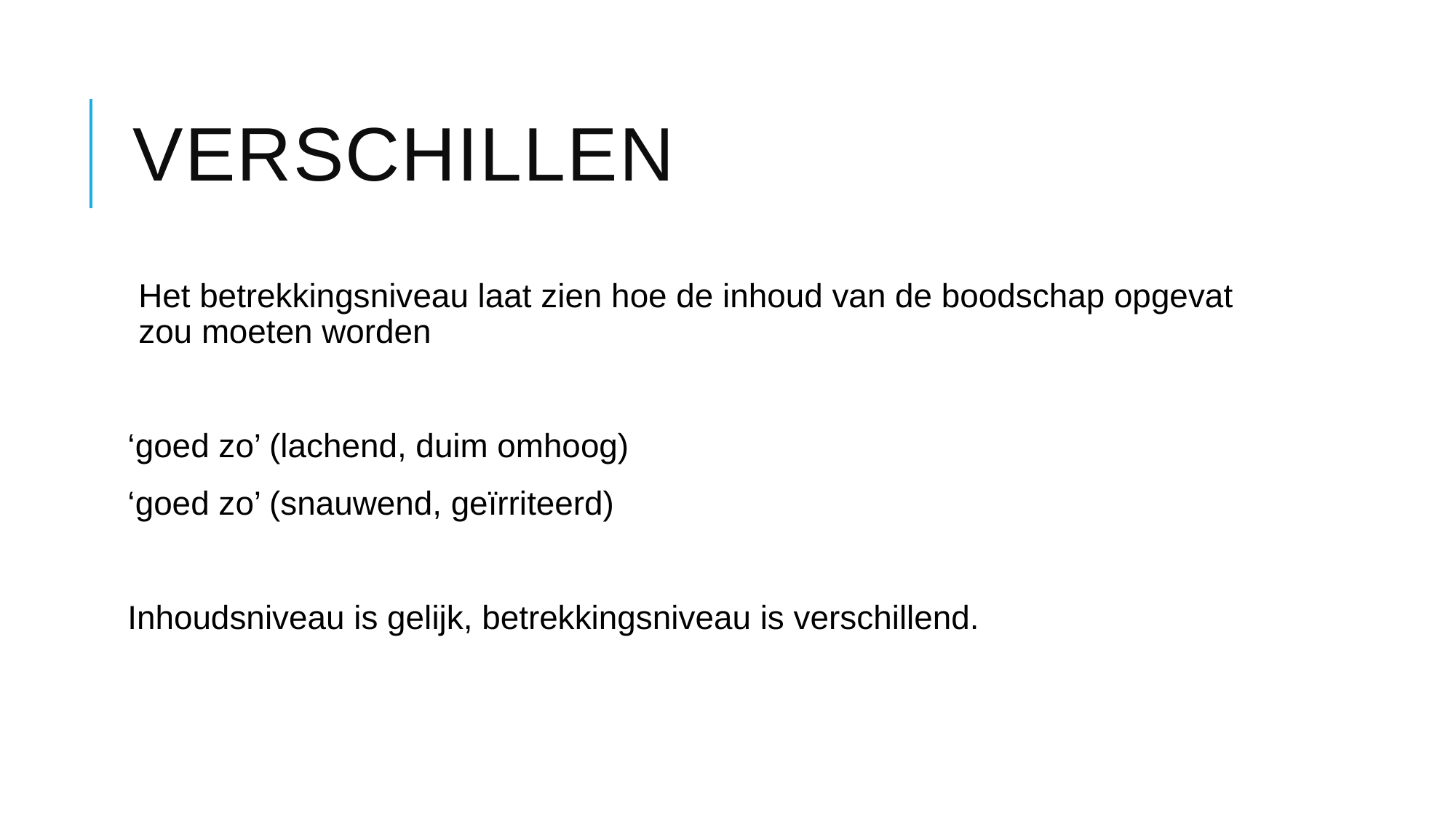

# Verschillen
Het betrekkingsniveau laat zien hoe de inhoud van de boodschap opgevat zou moeten worden

‘goed zo’ (lachend, duim omhoog)
‘goed zo’ (snauwend, geïrriteerd)

Inhoudsniveau is gelijk, betrekkingsniveau is verschillend.